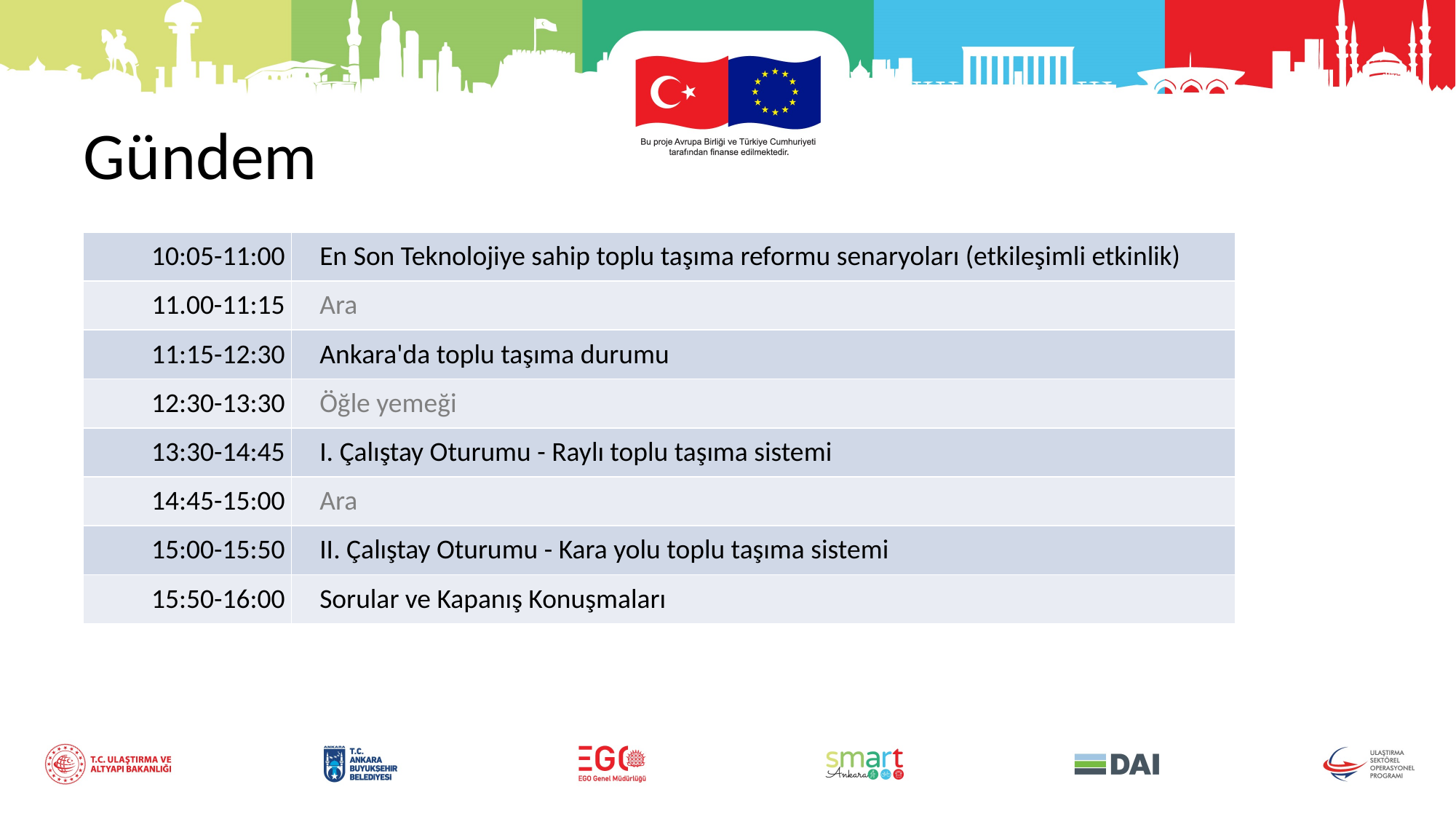

# Gündem
| 10:05-11:00 | En Son Teknolojiye sahip toplu taşıma reformu senaryoları (etkileşimli etkinlik) |
| --- | --- |
| 11.00-11:15 | Ara |
| 11:15-12:30 | Ankara'da toplu taşıma durumu |
| 12:30-13:30 | Öğle yemeği |
| 13:30-14:45 | I. Çalıştay Oturumu - Raylı toplu taşıma sistemi |
| 14:45-15:00 | Ara |
| 15:00-15:50 | II. Çalıştay Oturumu - Kara yolu toplu taşıma sistemi |
| 15:50-16:00 | Sorular ve Kapanış Konuşmaları |